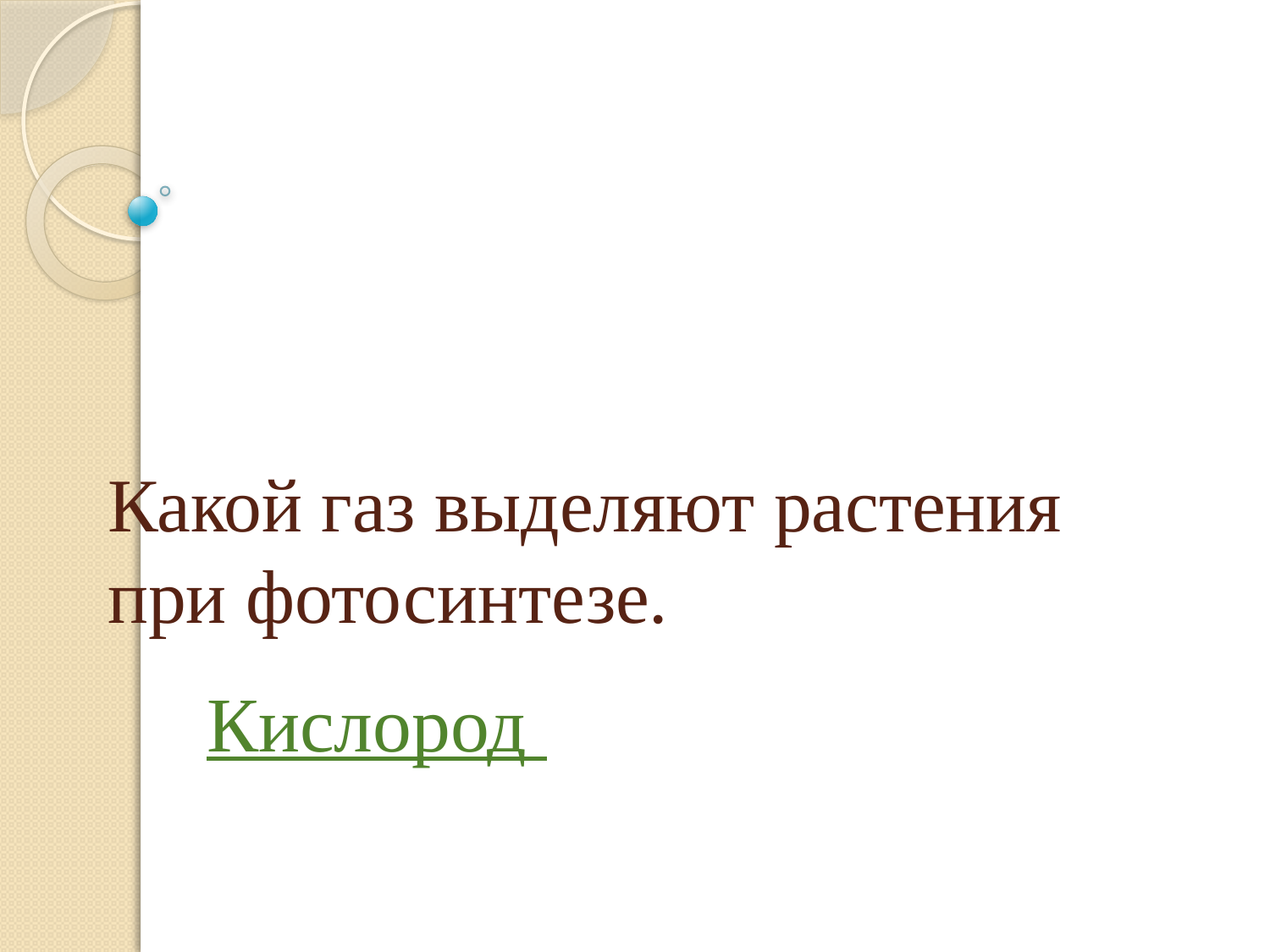

# Какой газ выделяют растения при фотосинтезе.
Кислород